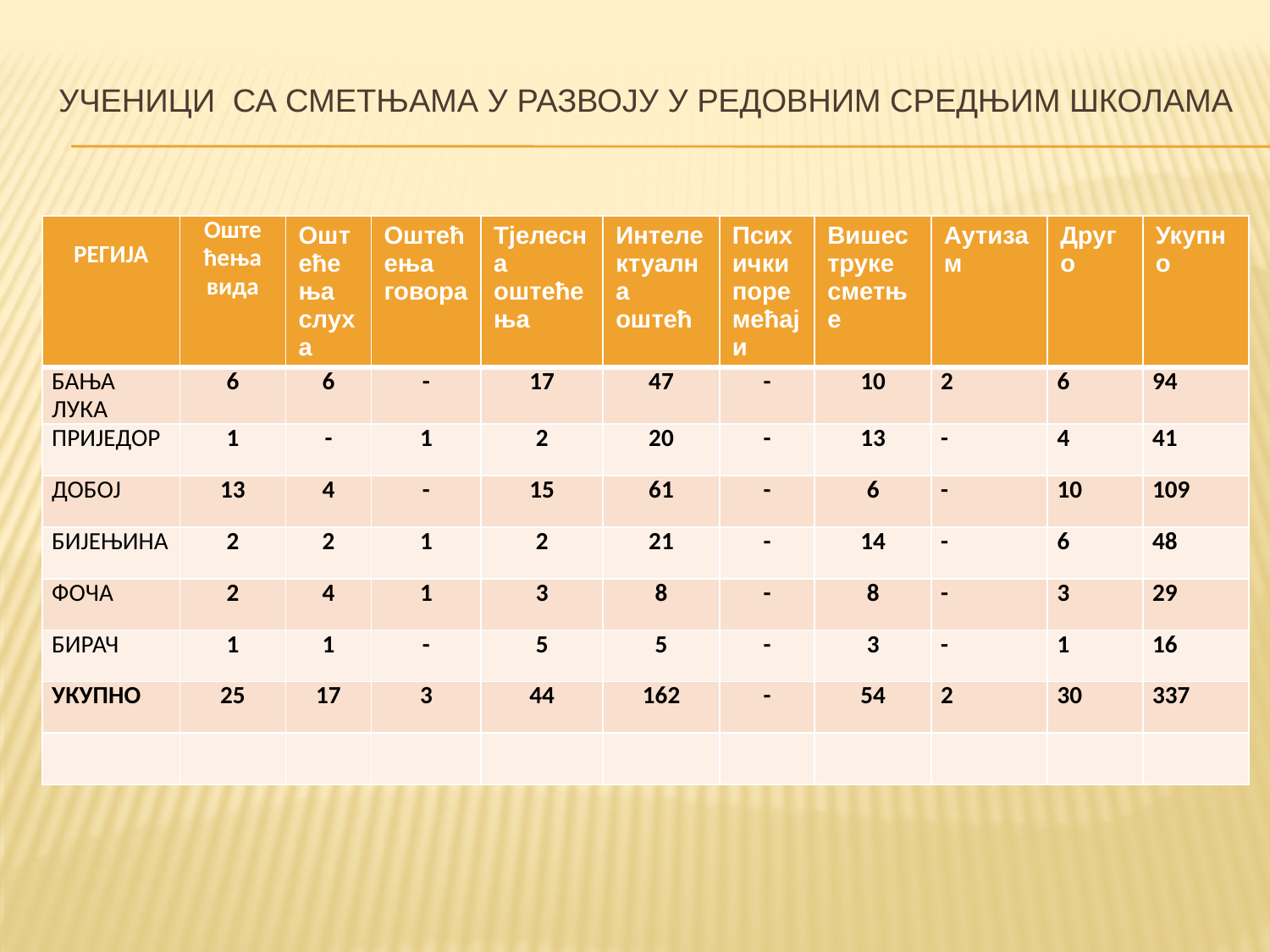

# УЧЕНИЦИ  СА СМЕТЊАМА У РАЗВОЈУ У РЕДОВНИМ СРЕДЊИМ ШКОЛАМА
| РЕГИЈА | Оштећења вида | Оштећења слуха | Оштећења говора | Тјелесна оштећења | Интелектуална оштећ | Психички поремећаји | Вишеструке сметње | Аутизам | Друго | Укупно |
| --- | --- | --- | --- | --- | --- | --- | --- | --- | --- | --- |
| БАЊА ЛУКА | 6 | 6 | - | 17 | 47 | - | 10 | 2 | 6 | 94 |
| ПРИЈЕДОР | 1 | - | 1 | 2 | 20 | - | 13 | - | 4 | 41 |
| ДОБОЈ | 13 | 4 | - | 15 | 61 | - | 6 | - | 10 | 109 |
| БИЈЕЊИНА | 2 | 2 | 1 | 2 | 21 | - | 14 | - | 6 | 48 |
| ФОЧА | 2 | 4 | 1 | 3 | 8 | - | 8 | - | 3 | 29 |
| БИРАЧ | 1 | 1 | - | 5 | 5 | - | 3 | - | 1 | 16 |
| УКУПНО | 25 | 17 | 3 | 44 | 162 | - | 54 | 2 | 30 | 337 |
|  |  |  |  |  |  |  |  |  |  |  |